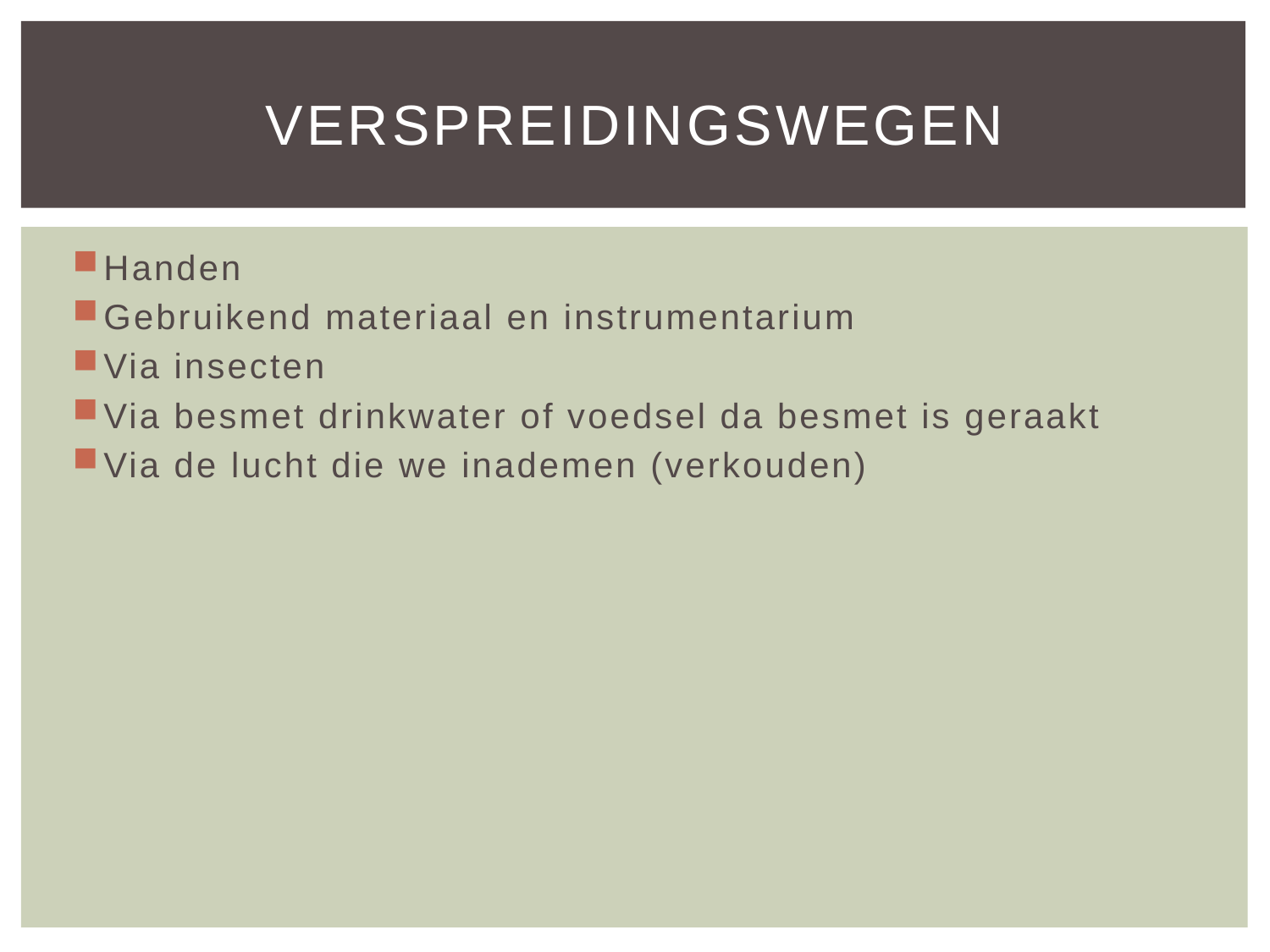

# Verspreidingswegen
Handen
Gebruikend materiaal en instrumentarium
Via insecten
Via besmet drinkwater of voedsel da besmet is geraakt
Via de lucht die we inademen (verkouden)